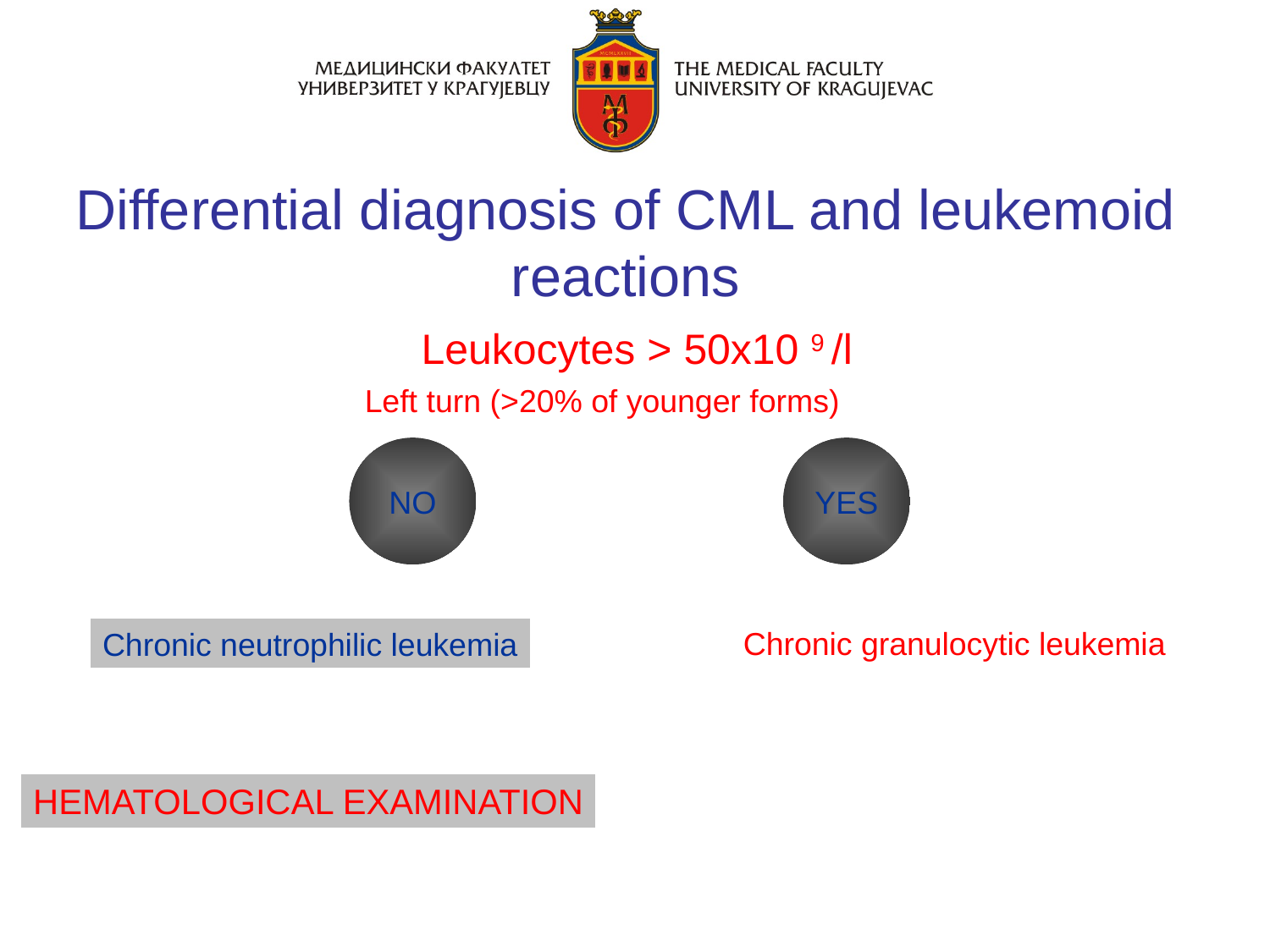

# Differential diagnosis of CML and leukemoid reactions

Leukocytes > 50x10 9 /l
Left turn (>20% of younger forms)
NO
YES
Chronic granulocytic leukemia
Chronic neutrophilic leukemia

   Ph-negative chronic MPB
HEMATOLOGICAL EXAMINATION